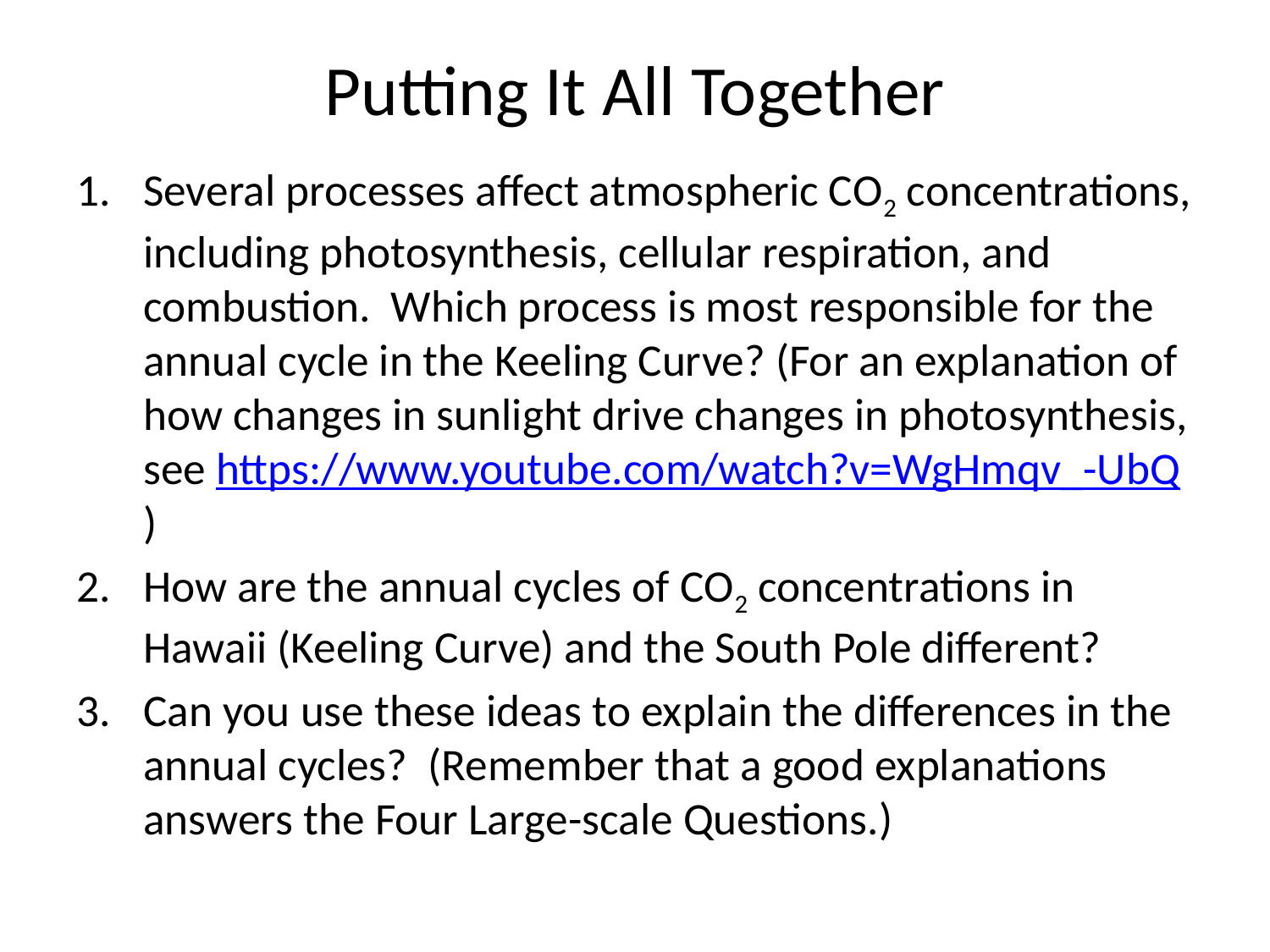

# Putting It All Together
Several processes affect atmospheric CO2 concentrations, including photosynthesis, cellular respiration, and combustion.  Which process is most responsible for the annual cycle in the Keeling Curve? (For an explanation of how changes in sunlight drive changes in photosynthesis, see https://www.youtube.com/watch?v=WgHmqv_-UbQ )
How are the annual cycles of CO2 concentrations in Hawaii (Keeling Curve) and the South Pole different?
Can you use these ideas to explain the differences in the annual cycles?  (Remember that a good explanations answers the Four Large-scale Questions.)